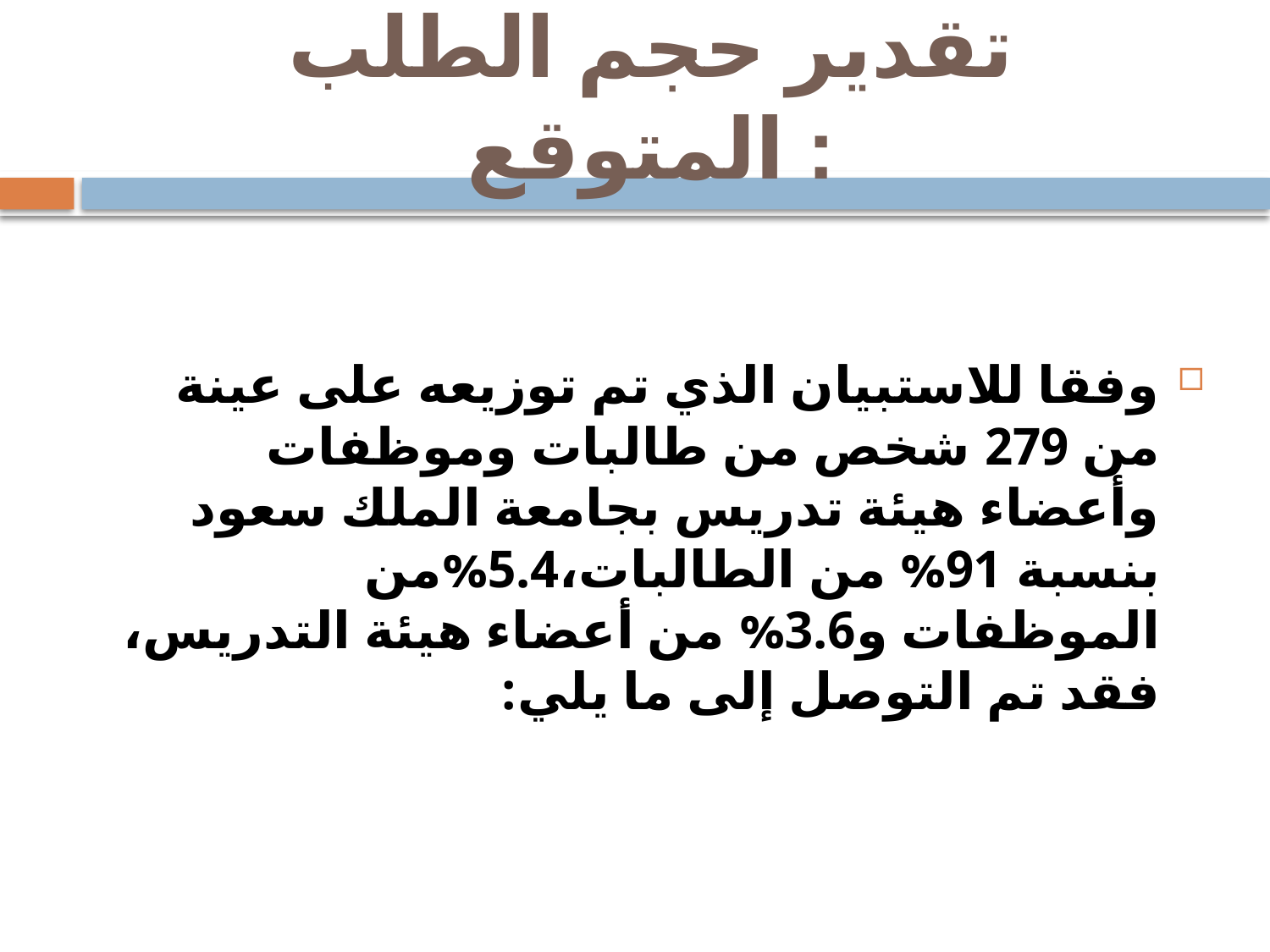

# تقدير حجم الطلب المتوقع :
وفقا للاستبيان الذي تم توزيعه على عينة من 279 شخص من طالبات وموظفات وأعضاء هيئة تدريس بجامعة الملك سعود بنسبة 91% من الطالبات،5.4%من الموظفات و3.6% من أعضاء هيئة التدريس، فقد تم التوصل إلى ما يلي: